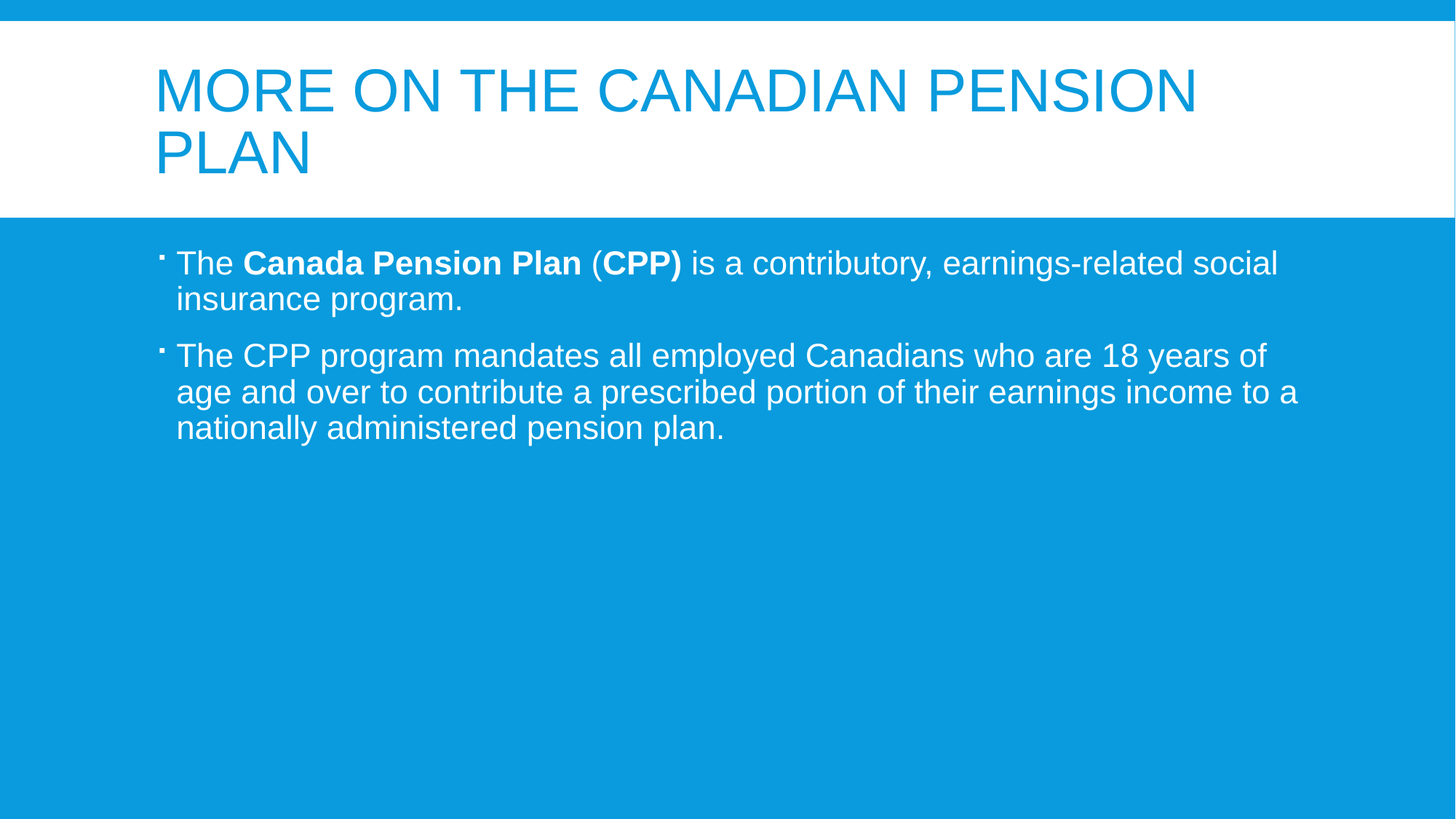

# More on the Canadian Pension Plan
The Canada Pension Plan (CPP) is a contributory, earnings-related social insurance program.
The CPP program mandates all employed Canadians who are 18 years of age and over to contribute a prescribed portion of their earnings income to a nationally administered pension plan.